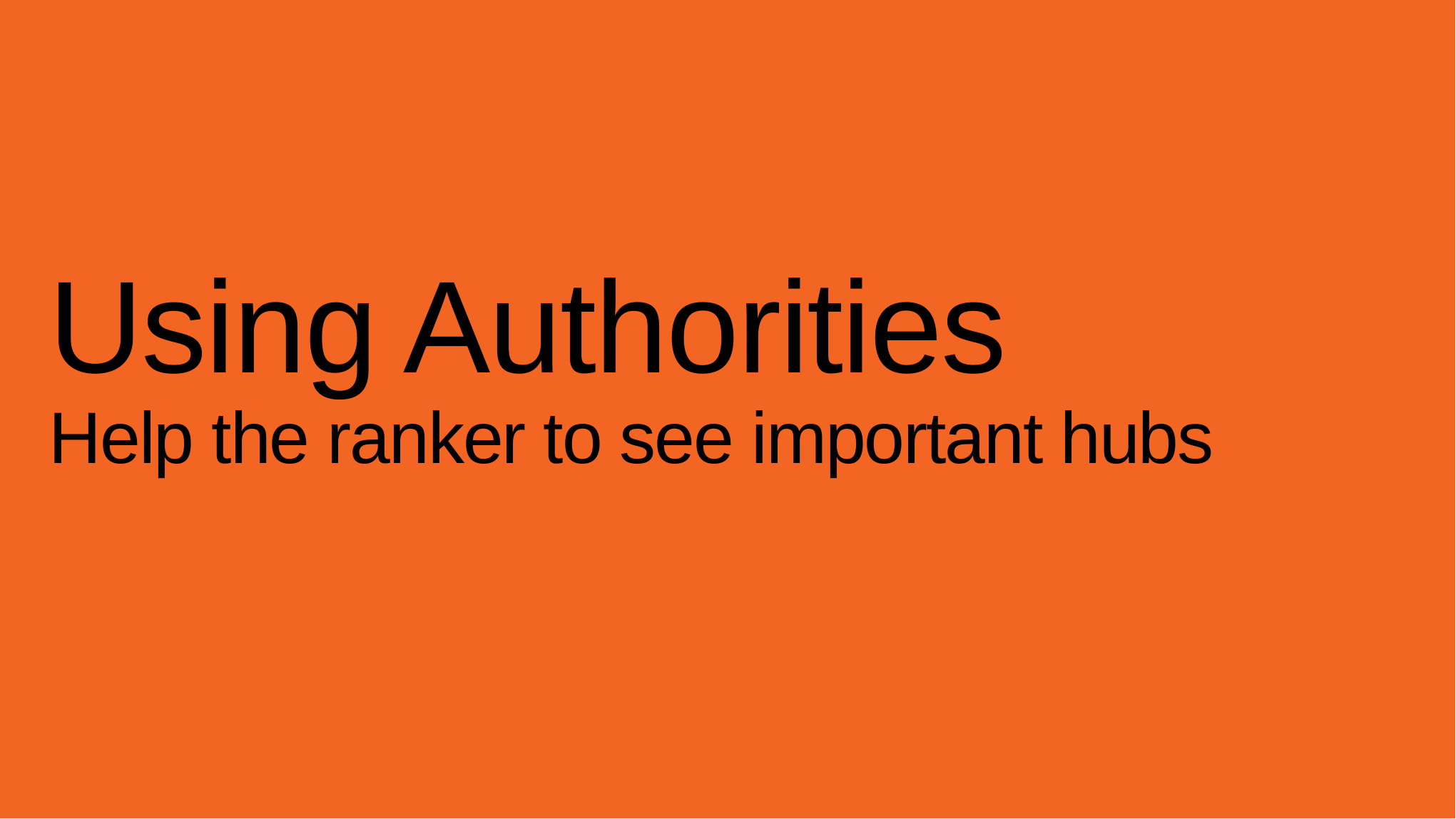

# Using Authorities Help the ranker to see important hubs